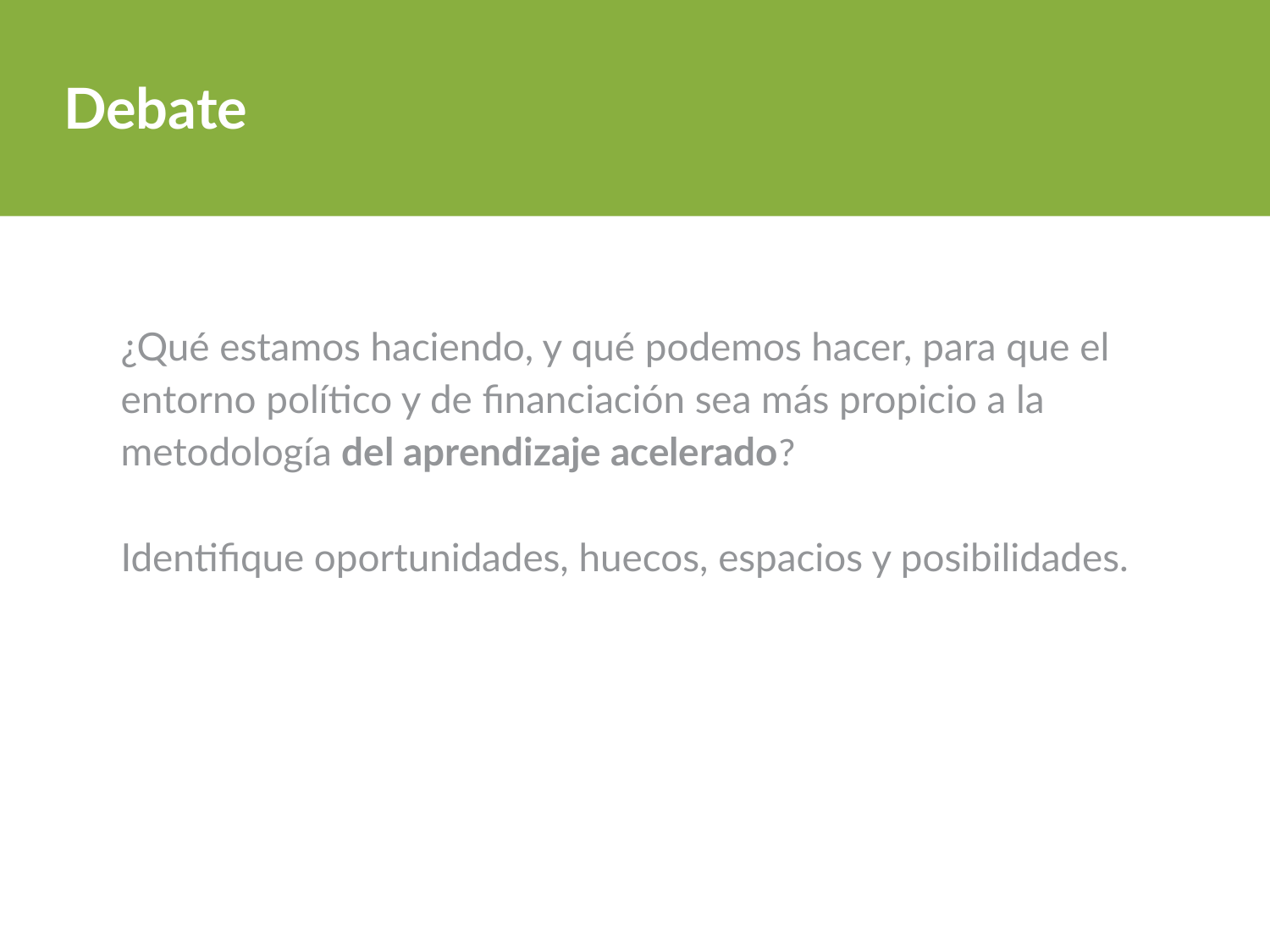

# Debate
¿Qué estamos haciendo, y qué podemos hacer, para que el entorno político y de financiación sea más propicio a la metodología del aprendizaje acelerado?

Identifique oportunidades, huecos, espacios y posibilidades.